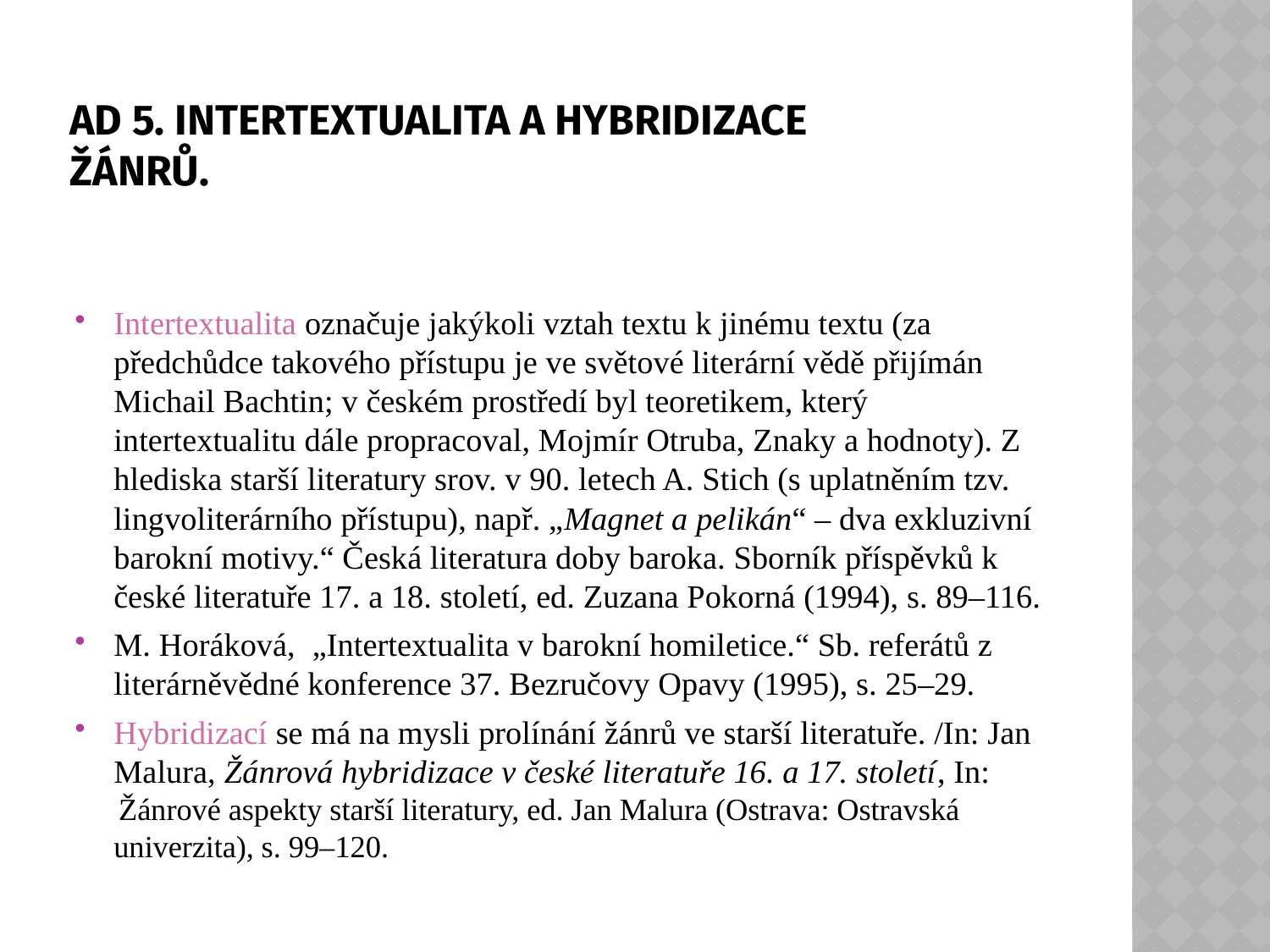

# Ad 5. Intertextualita a HybridIZACE žánrů.

Intertextualita označuje jakýkoli vztah textu k jinému textu (za předchůdce takového přístupu je ve světové literární vědě přijímán Michail Bachtin; v českém prostředí byl teoretikem, který intertextualitu dále propracoval, Mojmír Otruba, Znaky a hodnoty). Z hlediska starší literatury srov. v 90. letech A. Stich (s uplatněním tzv. lingvoliterárního přístupu), např. „Magnet a pelikán“ – dva exkluzivní barokní motivy.“ Česká literatura doby baroka. Sborník příspěvků k české literatuře 17. a 18. století, ed. Zuzana Pokorná (1994), s. 89–116.
M. Horáková,  „Intertextualita v barokní homiletice.“ Sb. referátů z literárněvědné konference 37. Bezručovy Opavy (1995), s. 25–29.
Hybridizací se má na mysli prolínání žánrů ve starší literatuře. /In: Jan Malura, Žánrová hybridizace v české literatuře 16. a 17. století, In:  Žánrové aspekty starší literatury, ed. Jan Malura (Ostrava: Ostravská univerzita), s. 99–120.